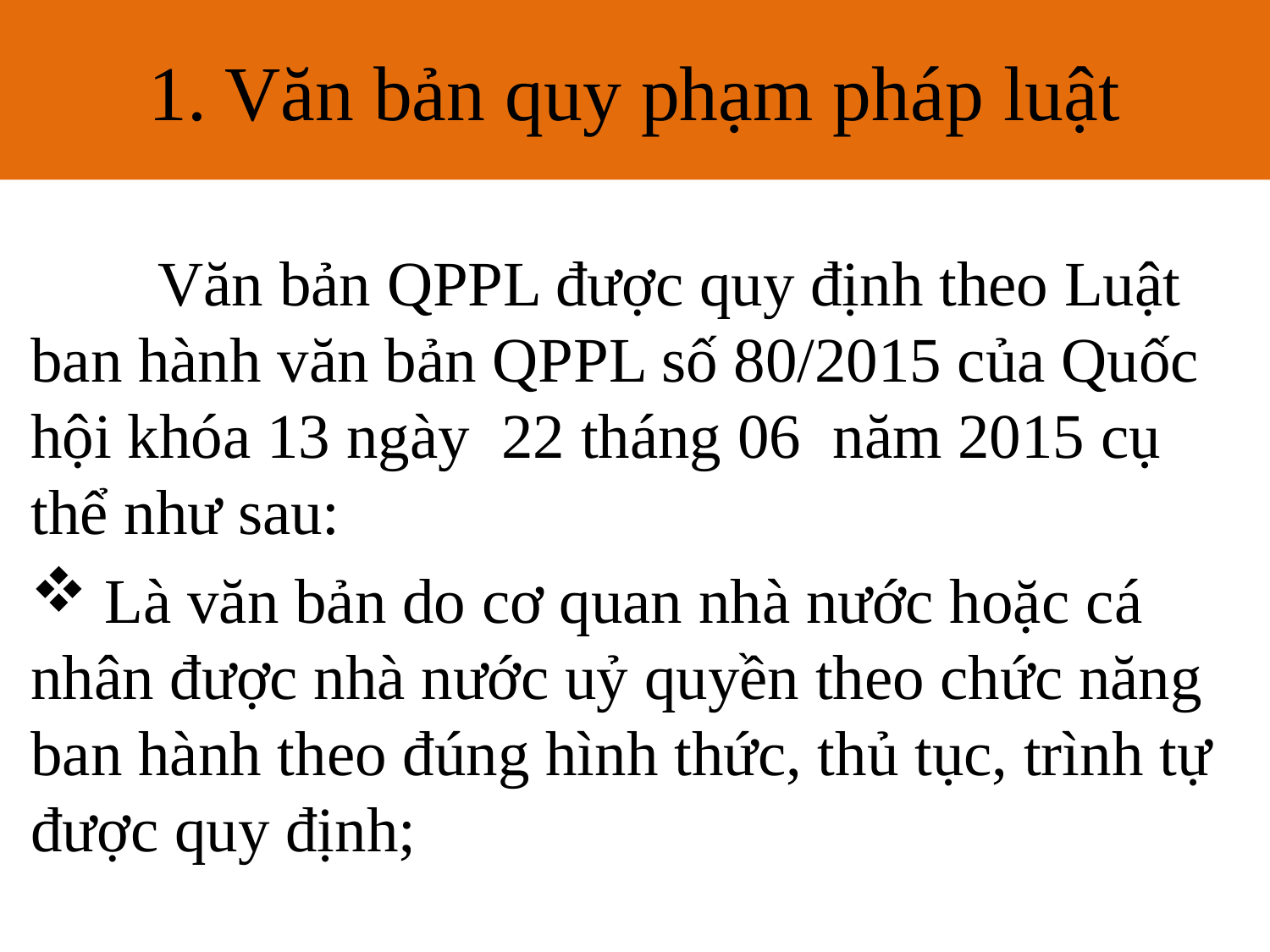

1. Văn bản quy phạm pháp luật
# 1. Văn bản quy phạm pháp luật
	Văn bản QPPL được quy định theo Luật ban hành văn bản QPPL số 80/2015 của Quốc hội khóa 13 ngày  22 tháng 06  năm 2015 cụ thể như sau:
 Là văn bản do cơ quan nhà nước hoặc cá nhân được nhà nước uỷ quyền theo chức năng ban hành theo đúng hình thức, thủ tục, trình tự được quy định;